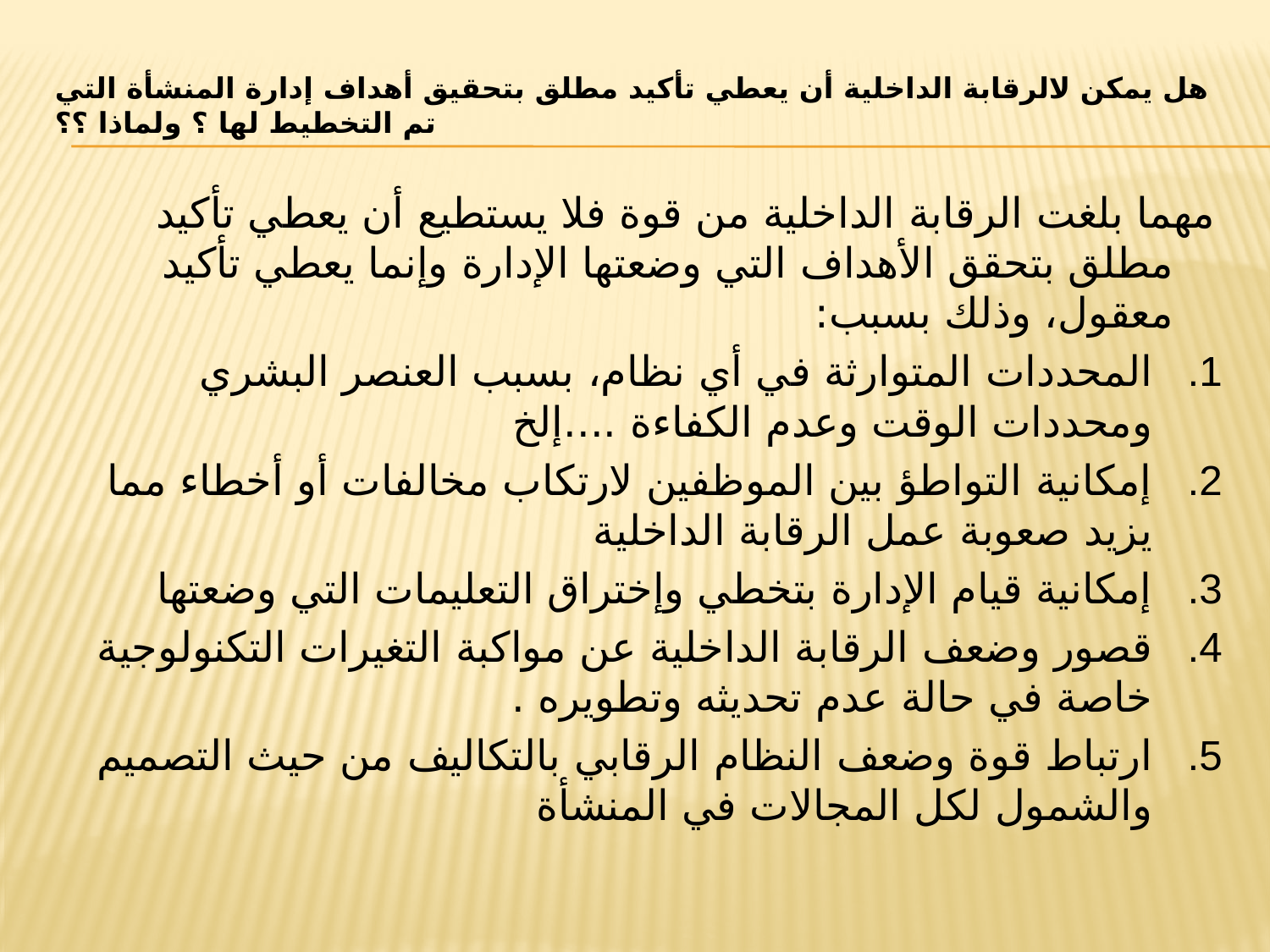

# هل يمكن لالرقابة الداخلية أن يعطي تأكيد مطلق بتحقيق أهداف إدارة المنشأة التي تم التخطيط لها ؟ ولماذا ؟؟
مهما بلغت الرقابة الداخلية من قوة فلا يستطيع أن يعطي تأكيد مطلق بتحقق الأهداف التي وضعتها الإدارة وإنما يعطي تأكيد معقول، وذلك بسبب:
المحددات المتوارثة في أي نظام، بسبب العنصر البشري ومحددات الوقت وعدم الكفاءة ....إلخ
إمكانية التواطؤ بين الموظفين لارتكاب مخالفات أو أخطاء مما يزيد صعوبة عمل الرقابة الداخلية
إمكانية قيام الإدارة بتخطي وإختراق التعليمات التي وضعتها
قصور وضعف الرقابة الداخلية عن مواكبة التغيرات التكنولوجية خاصة في حالة عدم تحديثه وتطويره .
ارتباط قوة وضعف النظام الرقابي بالتكاليف من حيث التصميم والشمول لكل المجالات في المنشأة